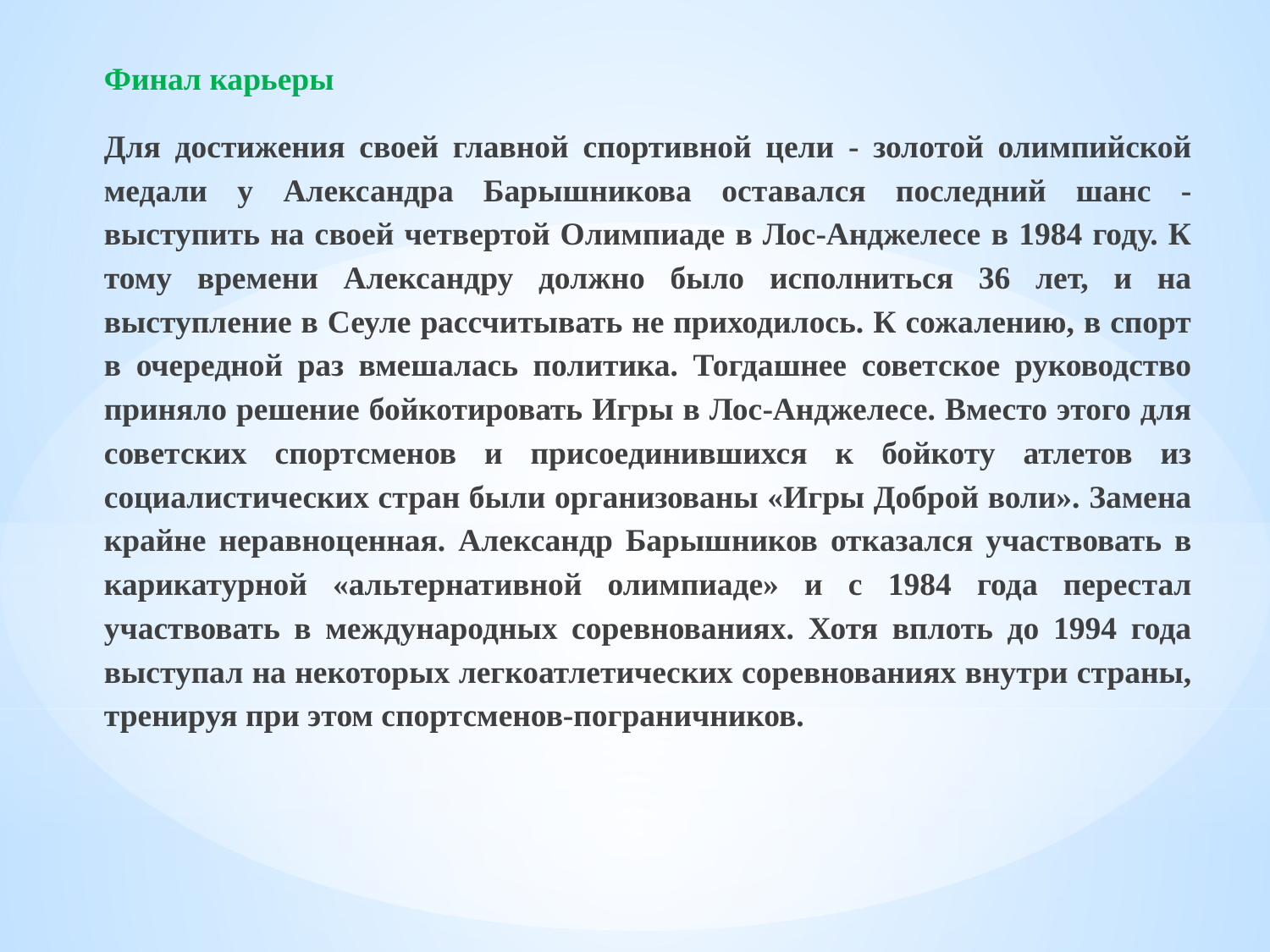

Финал карьеры
Для достижения своей главной спортивной цели - золотой олимпийской медали у Александра Барышникова оставался последний шанс - выступить на своей четвертой Олимпиаде в Лос-Анджелесе в 1984 году. К тому времени Александру должно было исполниться 36 лет, и на выступление в Сеуле рассчитывать не приходилось. К сожалению, в спорт в очередной раз вмешалась политика. Тогдашнее советское руководство приняло решение бойкотировать Игры в Лос-Анджелесе. Вместо этого для советских спортсменов и присоединившихся к бойкоту атлетов из социалистических стран были организованы «Игры Доброй воли». Замена крайне неравноценная. Александр Барышников отказался участвовать в карикатурной «альтернативной олимпиаде» и с 1984 года перестал участвовать в международных соревнованиях. Хотя вплоть до 1994 года выступал на некоторых легкоатлетических соревнованиях внутри страны, тренируя при этом спортсменов-пограничников.